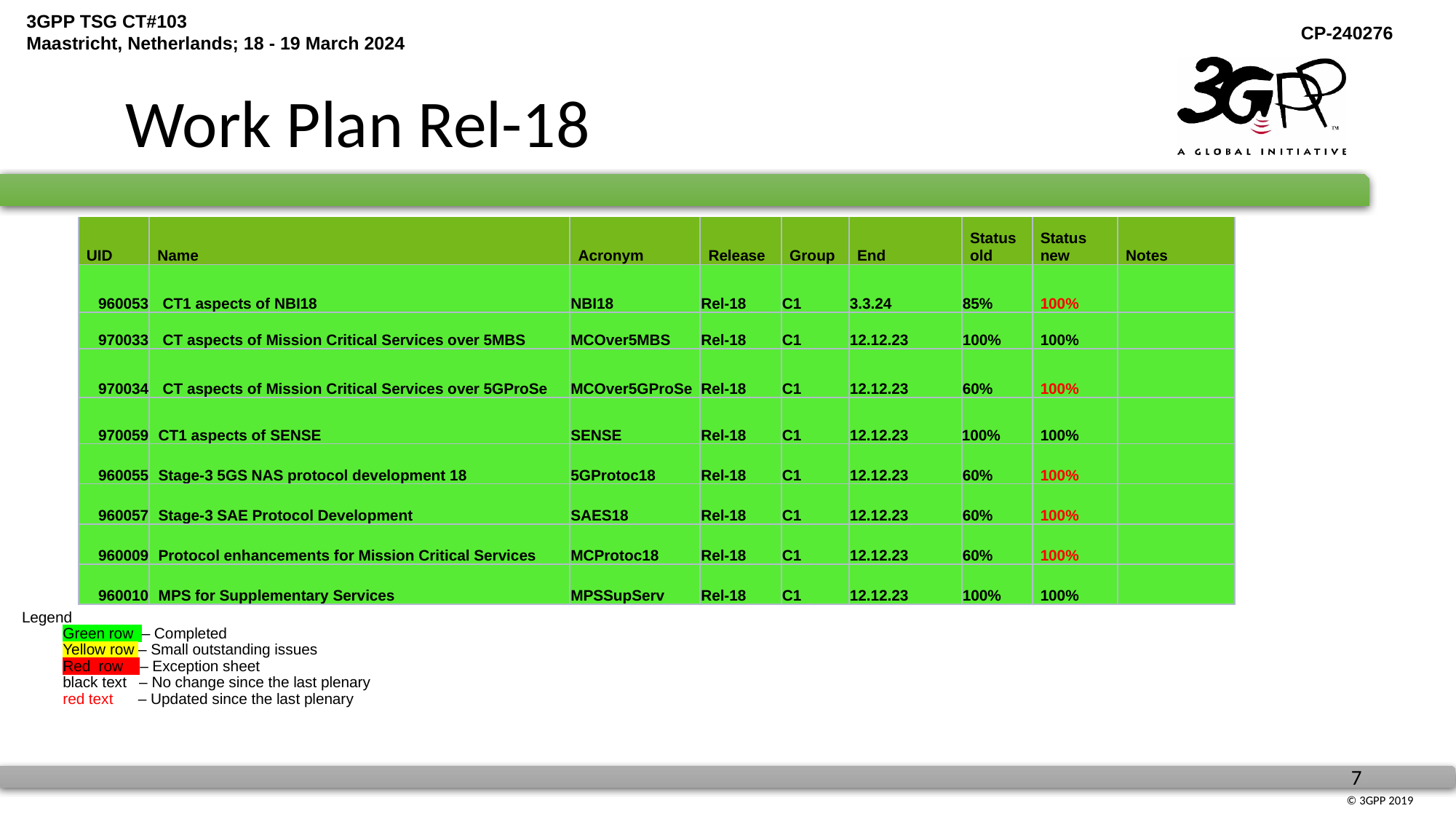

# Work Plan Rel-18
| UID | Name | Acronym | Release | Group | End | Status old | Status new | Notes |
| --- | --- | --- | --- | --- | --- | --- | --- | --- |
| 960053 | CT1 aspects of NBI18 | NBI18 | Rel-18 | C1 | 3.3.24 | 85% | 100% |  |
| 970033 | CT aspects of Mission Critical Services over 5MBS | MCOver5MBS | Rel-18 | C1 | 12.12.23 | 100% | 100% |  |
| 970034 | CT aspects of Mission Critical Services over 5GProSe | MCOver5GProSe | Rel-18 | C1 | 12.12.23 | 60% | 100% |  |
| 970059 | CT1 aspects of SENSE | SENSE | Rel-18 | C1 | 12.12.23 | 100% | 100% |  |
| 960055 | Stage-3 5GS NAS protocol development 18 | 5GProtoc18 | Rel-18 | C1 | 12.12.23 | 60% | 100% |  |
| 960057 | Stage-3 SAE Protocol Development | SAES18 | Rel-18 | C1 | 12.12.23 | 60% | 100% |  |
| 960009 | Protocol enhancements for Mission Critical Services | MCProtoc18 | Rel-18 | C1 | 12.12.23 | 60% | 100% |  |
| 960010 | MPS for Supplementary Services | MPSSupServ | Rel-18 | C1 | 12.12.23 | 100% | 100% |  |
Legend
Green row  – Completed
	Yellow row – Small outstanding issues
Red  row    – Exception sheet
	black text   – No change since the last plenary
	red text      – Updated since the last plenary